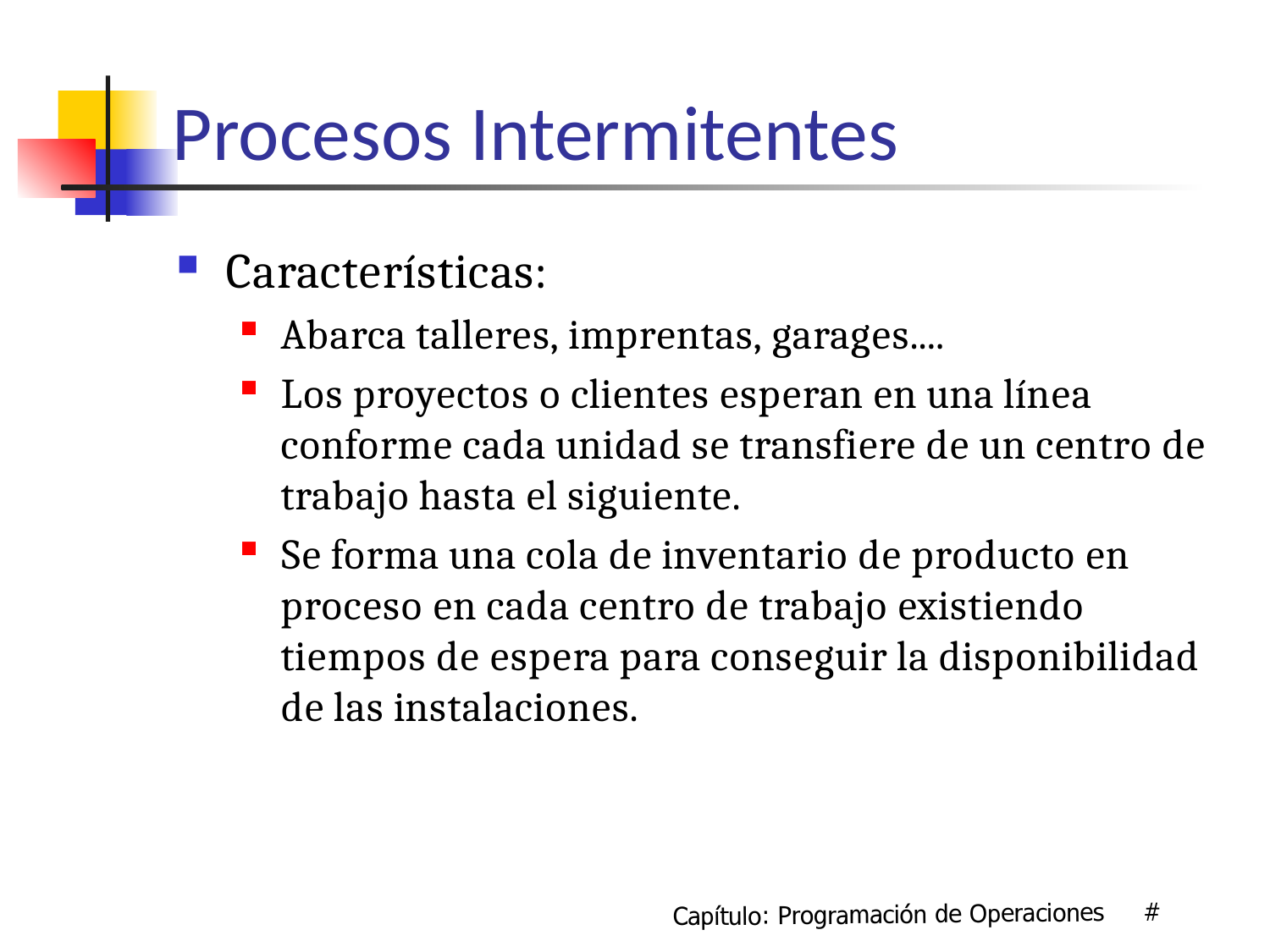

# Procesos Intermitentes
Características:
Abarca talleres, imprentas, garages....
Los proyectos o clientes esperan en una línea conforme cada unidad se transfiere de un centro de trabajo hasta el siguiente.
Se forma una cola de inventario de producto en proceso en cada centro de trabajo existiendo tiempos de espera para conseguir la disponibilidad de las instalaciones.
Capítulo: Programación de Operaciones     #